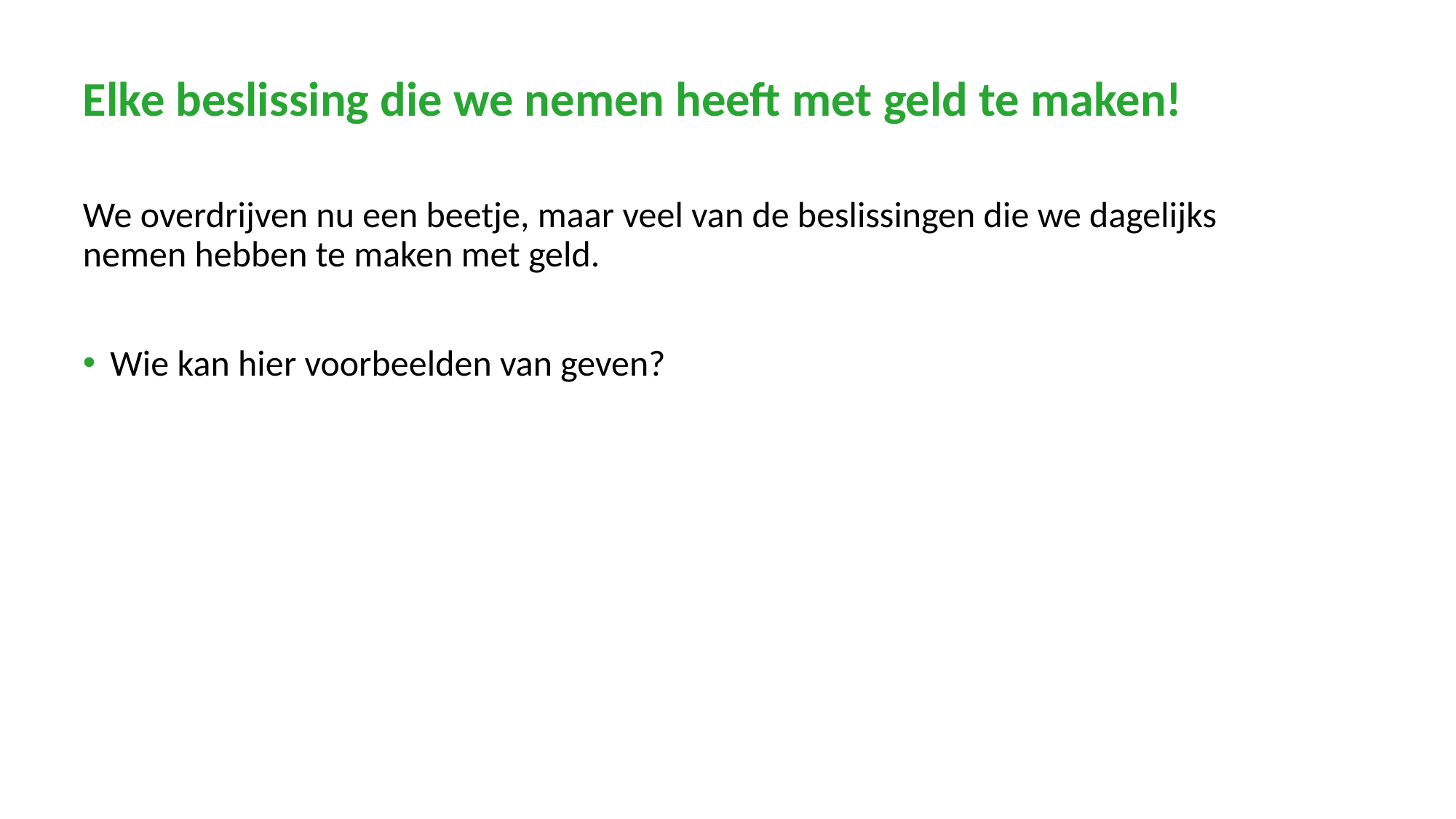

Elke beslissing die we nemen heeft met geld te maken!

We overdrijven nu een beetje, maar veel van de beslissingen die we dagelijks nemen hebben te maken met geld.

Wie kan hier voorbeelden van geven?